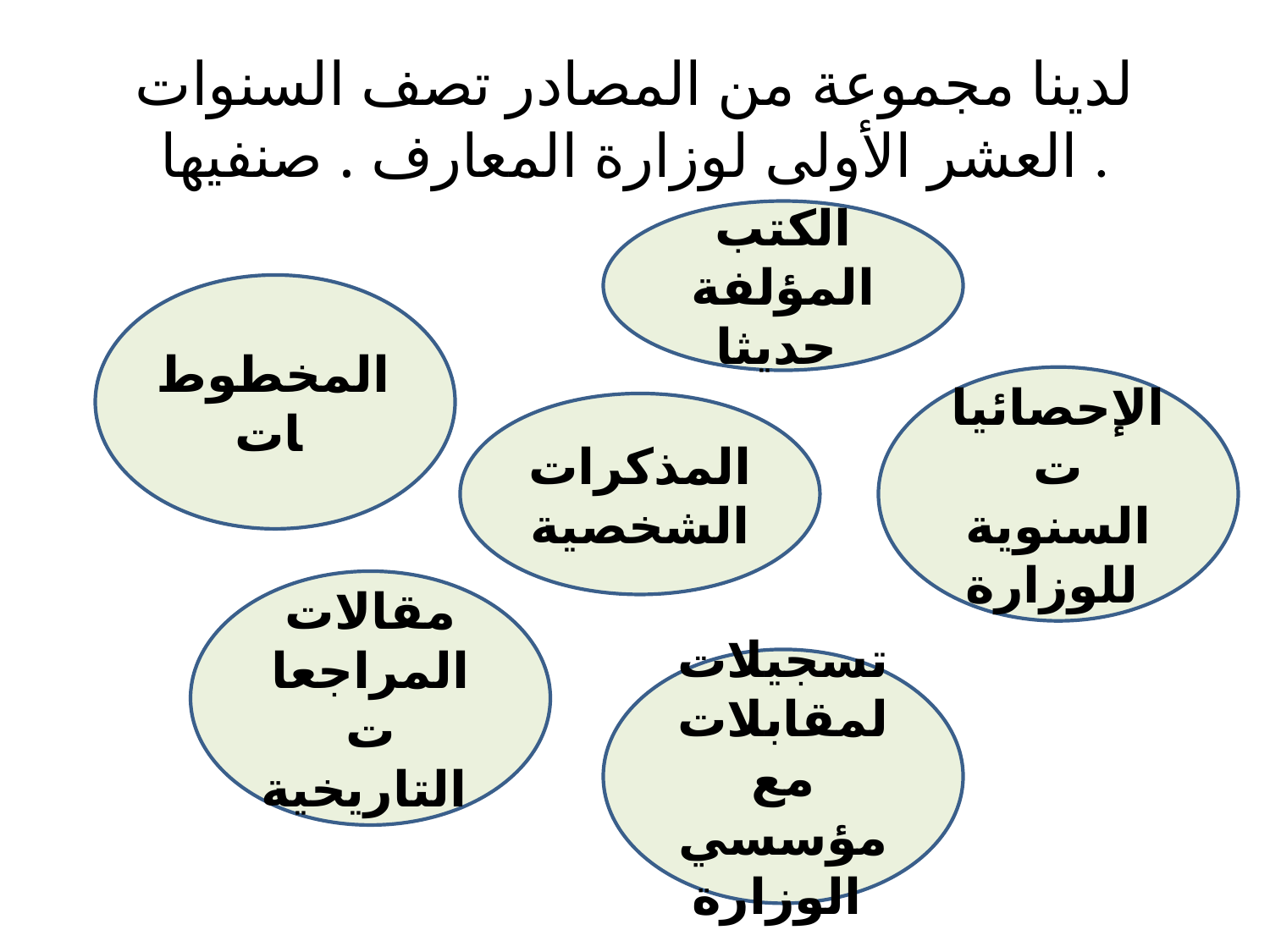

# لدينا مجموعة من المصادر تصف السنوات العشر الأولى لوزارة المعارف . صنفيها .
الكتب المؤلفة حديثا

المخطوطات
الإحصائيات السنوية للوزارة
المذكرات الشخصية
مقالات المراجعات التاريخية
تسجيلات لمقابلات مع مؤسسي الوزارة